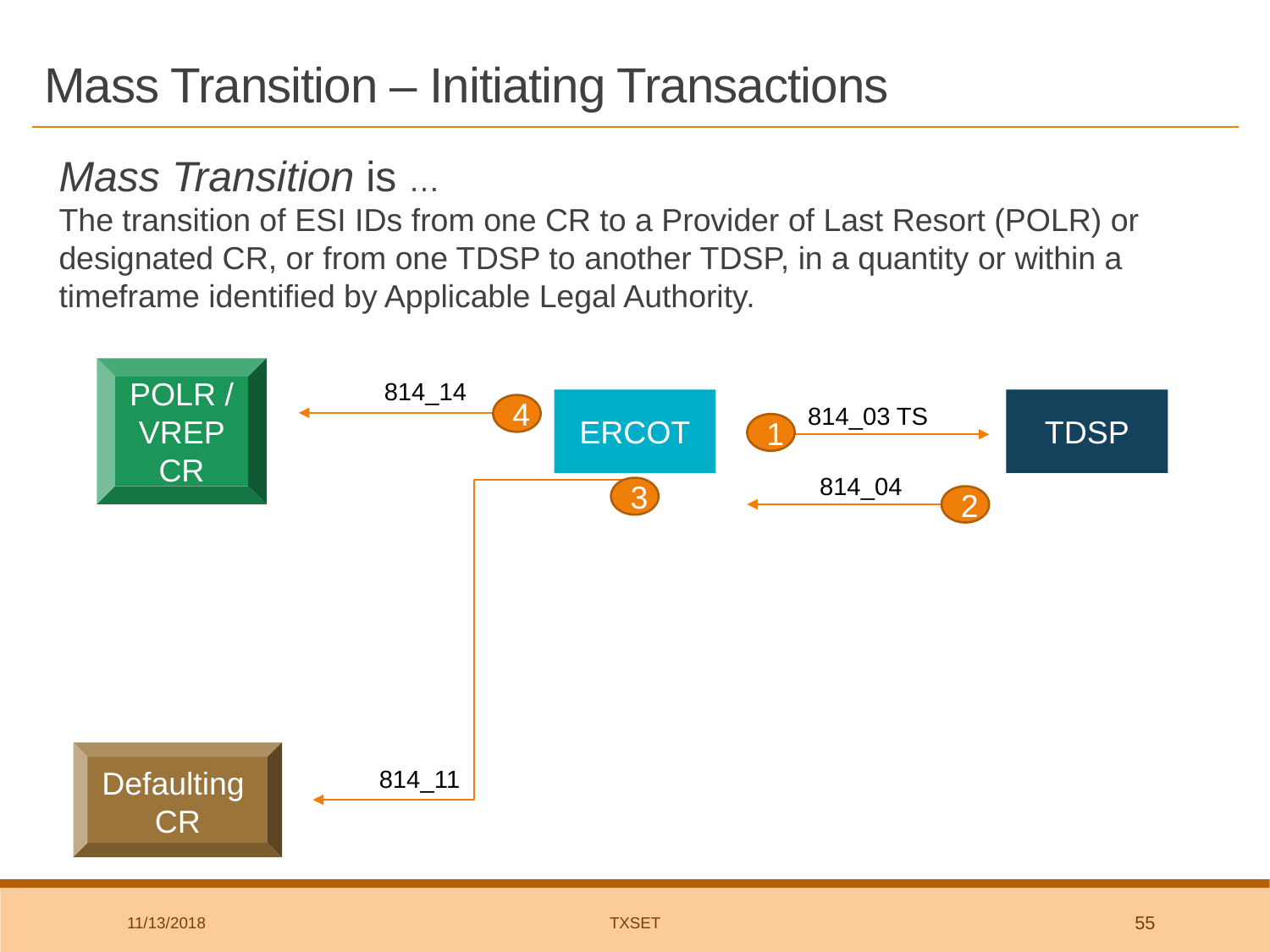

# Mass Transition – Initiating Transactions
Mass Transition is …
The transition of ESI IDs from one CR to a Provider of Last Resort (POLR) or designated CR, or from one TDSP to another TDSP, in a quantity or within a timeframe identified by Applicable Legal Authority.
POLR / VREP CR
814_14
ERCOT
TDSP
814_03 TS
4
1
814_04
3
2
Defaulting  CR
814_11
11/13/2018
TxSET
55